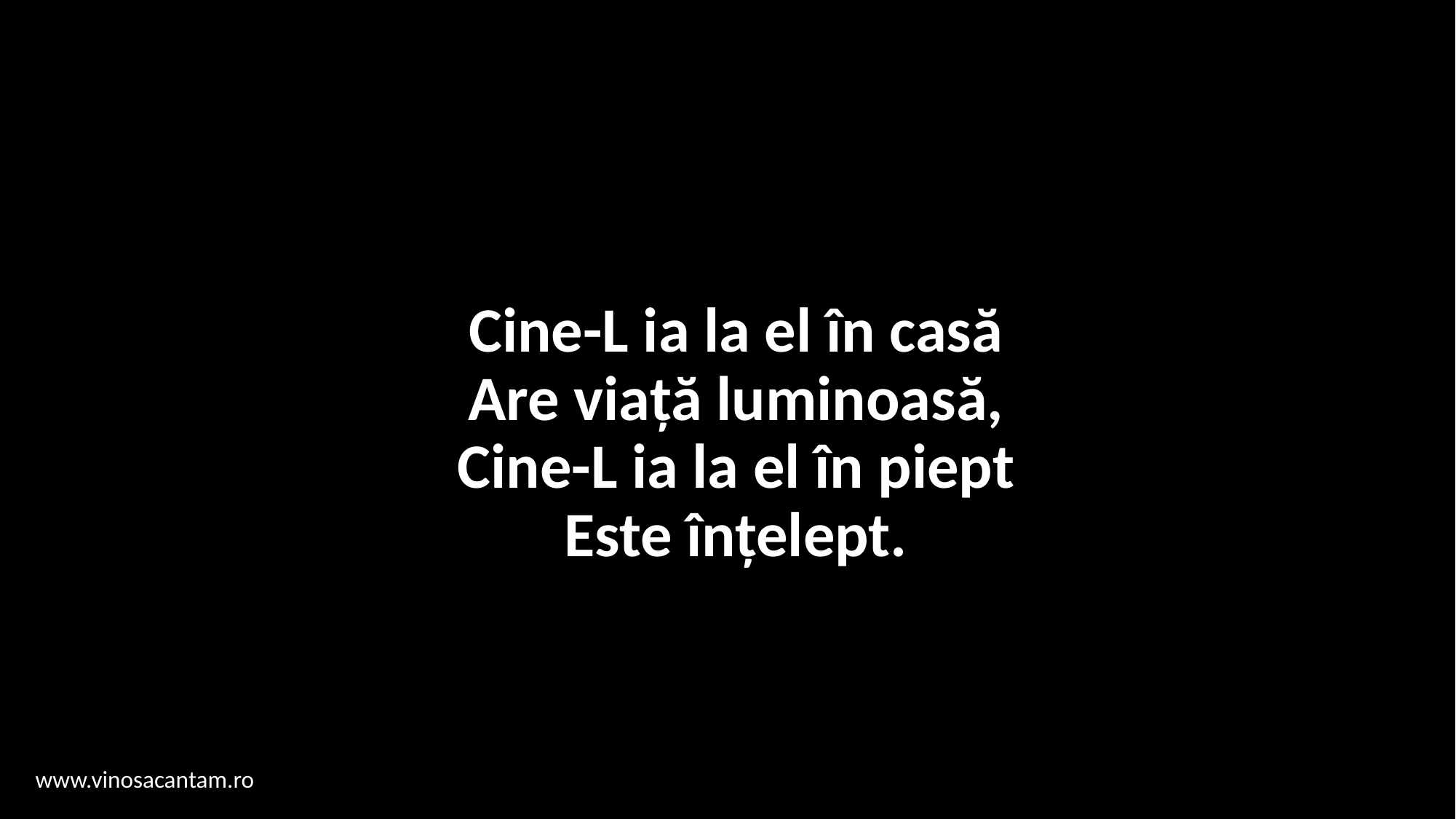

# Cine-L ia la el în casă Are viață luminoasă, Cine-L ia la el în piept Este înțelept.
www.vinosacantam.ro